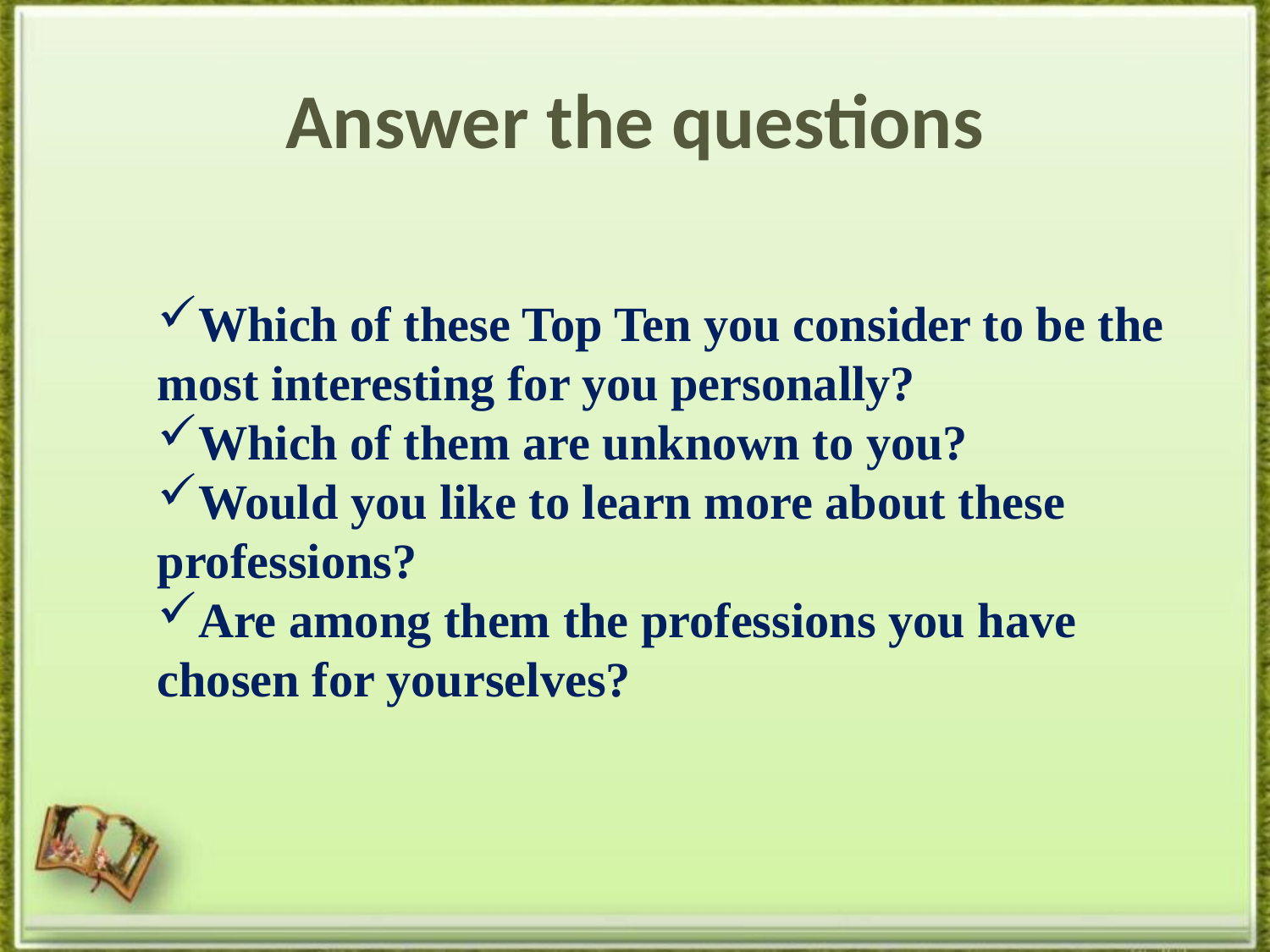

# Answer the questions
Which of these Top Ten you consider to be the most interesting for you personally?
Which of them are unknown to you?
Would you like to learn more about these professions?
Are among them the professions you have chosen for yourselves?